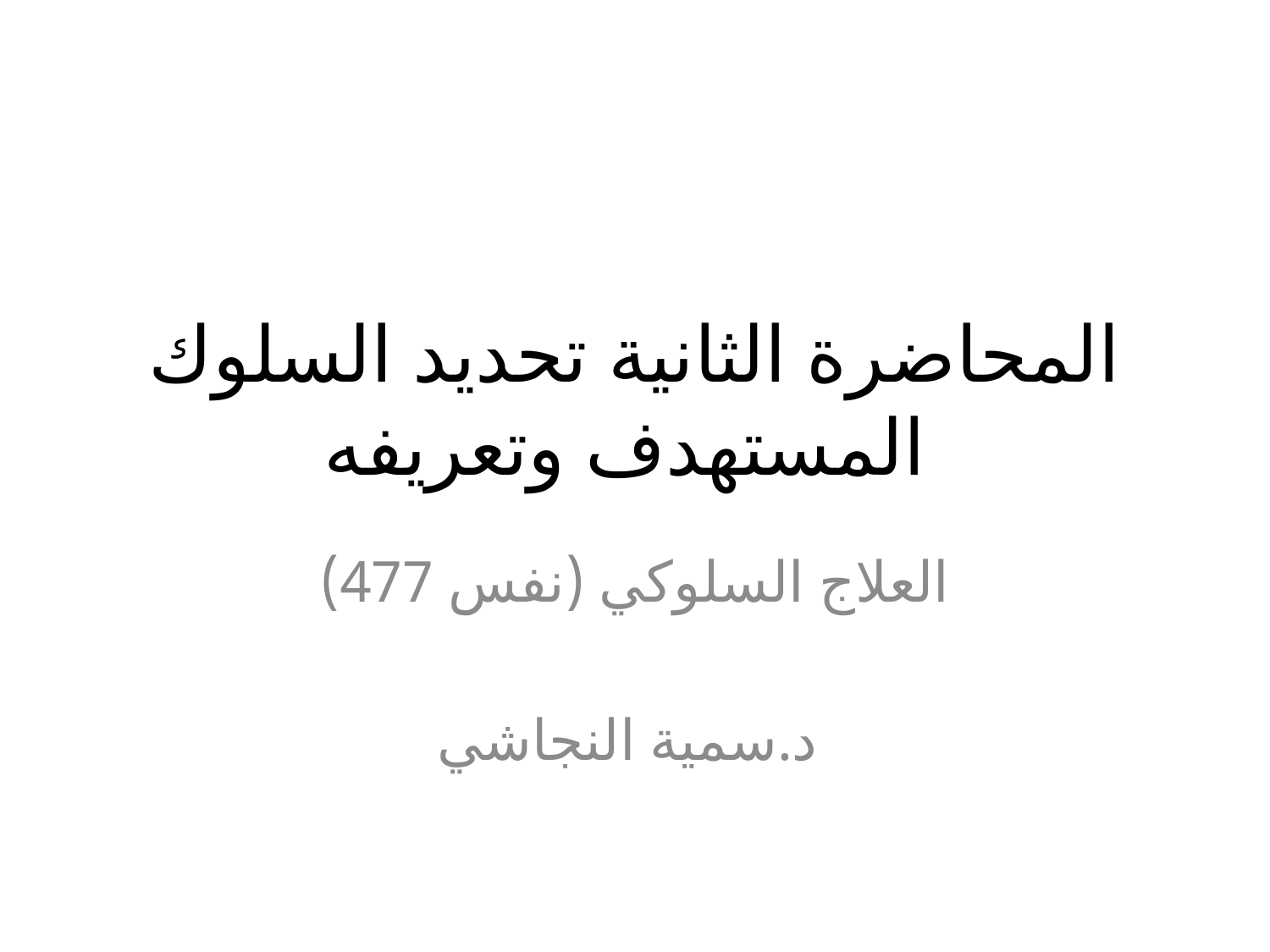

# المحاضرة الثانية تحديد السلوك المستهدف وتعريفه
العلاج السلوكي (نفس 477)

د.سمية النجاشي